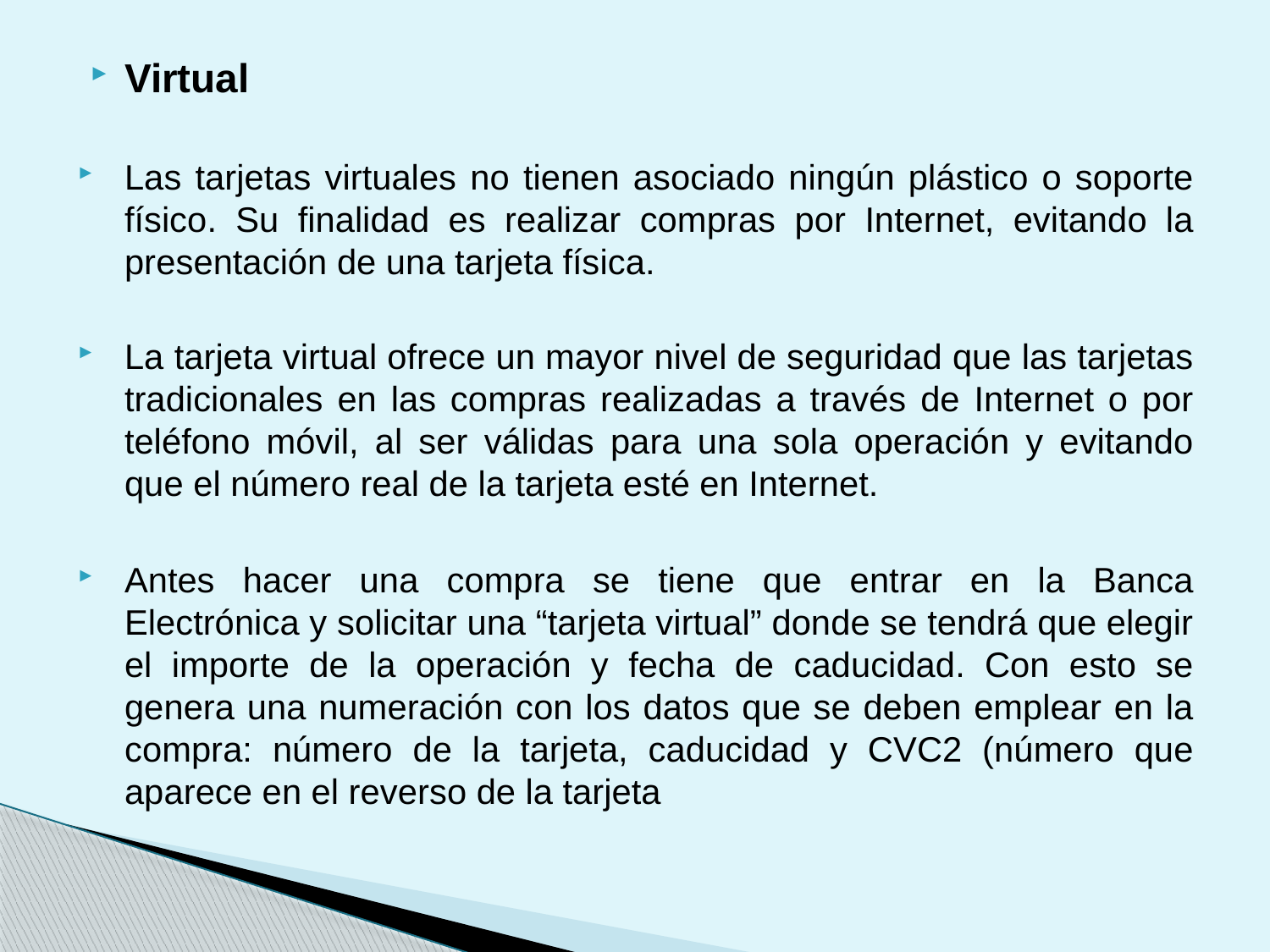

Virtual

Las tarjetas virtuales no tienen asociado ningún plástico o soporte físico. Su finalidad es realizar compras por Internet, evitando la presentación de una tarjeta física.

La tarjeta virtual ofrece un mayor nivel de seguridad que las tarjetas tradicionales en las compras realizadas a través de Internet o por teléfono móvil, al ser válidas para una sola operación y evitando que el número real de la tarjeta esté en Internet.

Antes hacer una compra se tiene que entrar en la Banca Electrónica y solicitar una “tarjeta virtual” donde se tendrá que elegir el importe de la operación y fecha de caducidad. Con esto se genera una numeración con los datos que se deben emplear en la compra: número de la tarjeta, caducidad y CVC2 (número que aparece en el reverso de la tarjeta